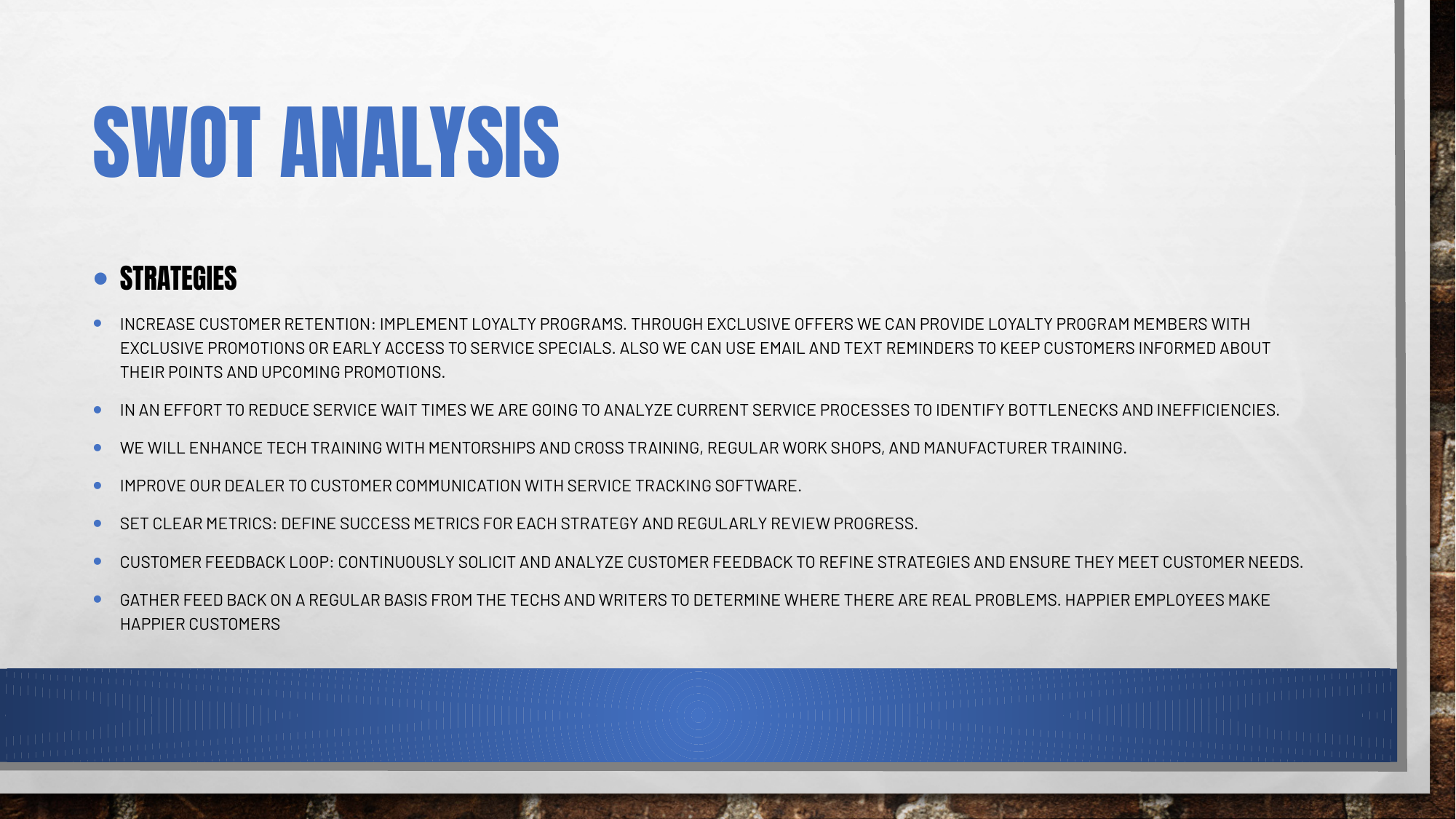

# SWOT Analysis
Strategies
Increase Customer Retention: Implement Loyalty Programs. through Exclusive Offers we can Provide loyalty program members with exclusive promotions or early access to service specials. Also we can use email and text reminders to keep customers informed about their points and upcoming promotions.
In an effort to reduce service wait times we are going to Analyze current service processes to identify bottlenecks and inefficiencies.
We will enhance tech training with mentorships and cross training, regular work shops, and manufacturer training.
Improve our dealer to customer communication with service tracking software.
Set Clear Metrics: Define success metrics for each strategy and regularly review progress.
Customer Feedback Loop: Continuously solicit and analyze customer feedback to refine strategies and ensure they meet customer needs.
GATHER FEED BACK ON A REGULAR BASIS FROM THE TECHS AND WRITERS TO DETERMINE WHERE THERE ARE REAL PROBLEMS. HAPPIER EMPLOYEES MAKE HAPPIER CUSTOMERS